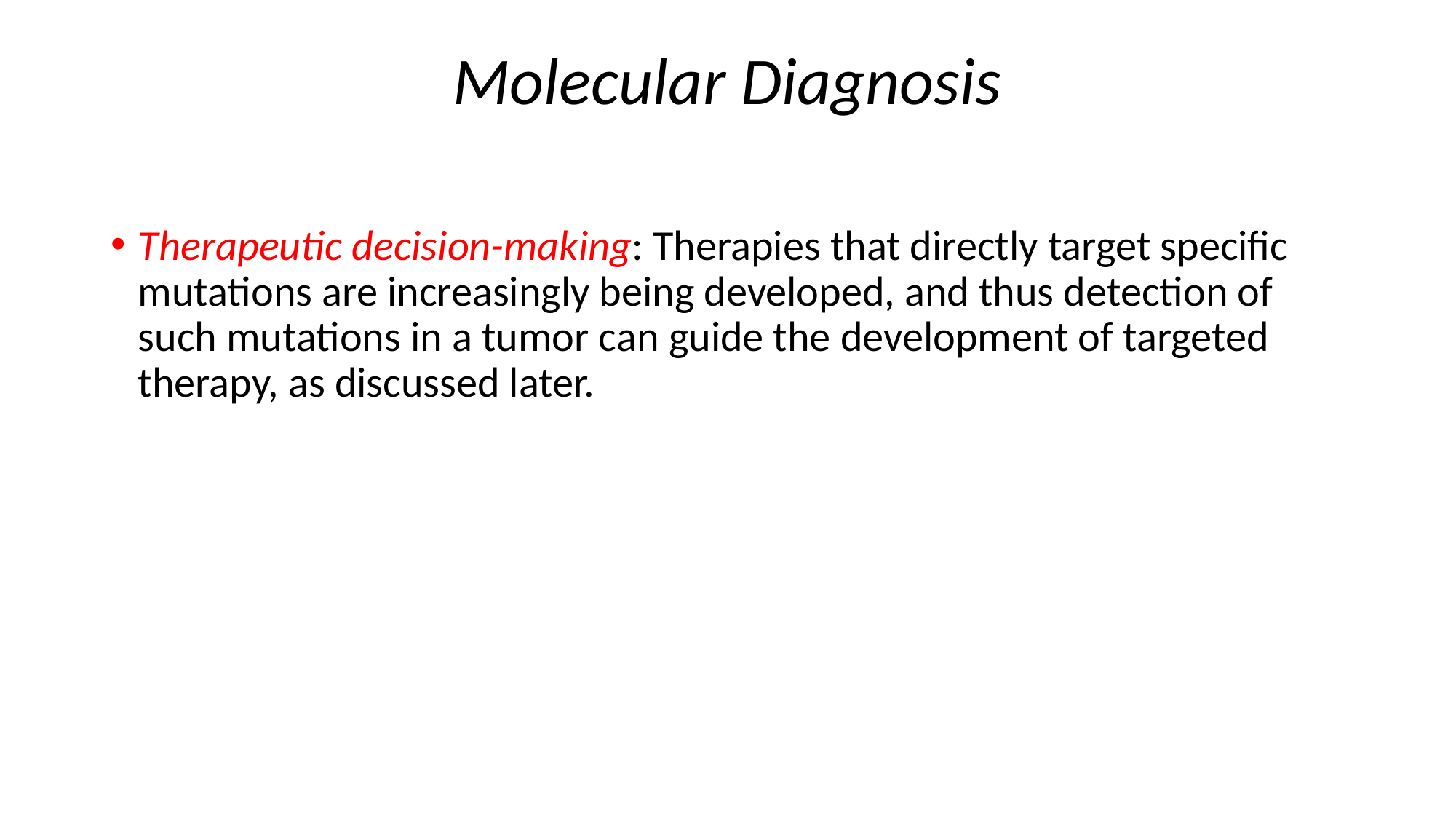

# Molecular Diagnosis
Therapeutic decision-making: Therapies that directly target specific mutations are increasingly being developed, and thus detection of such mutations in a tumor can guide the development of targeted therapy, as discussed later.